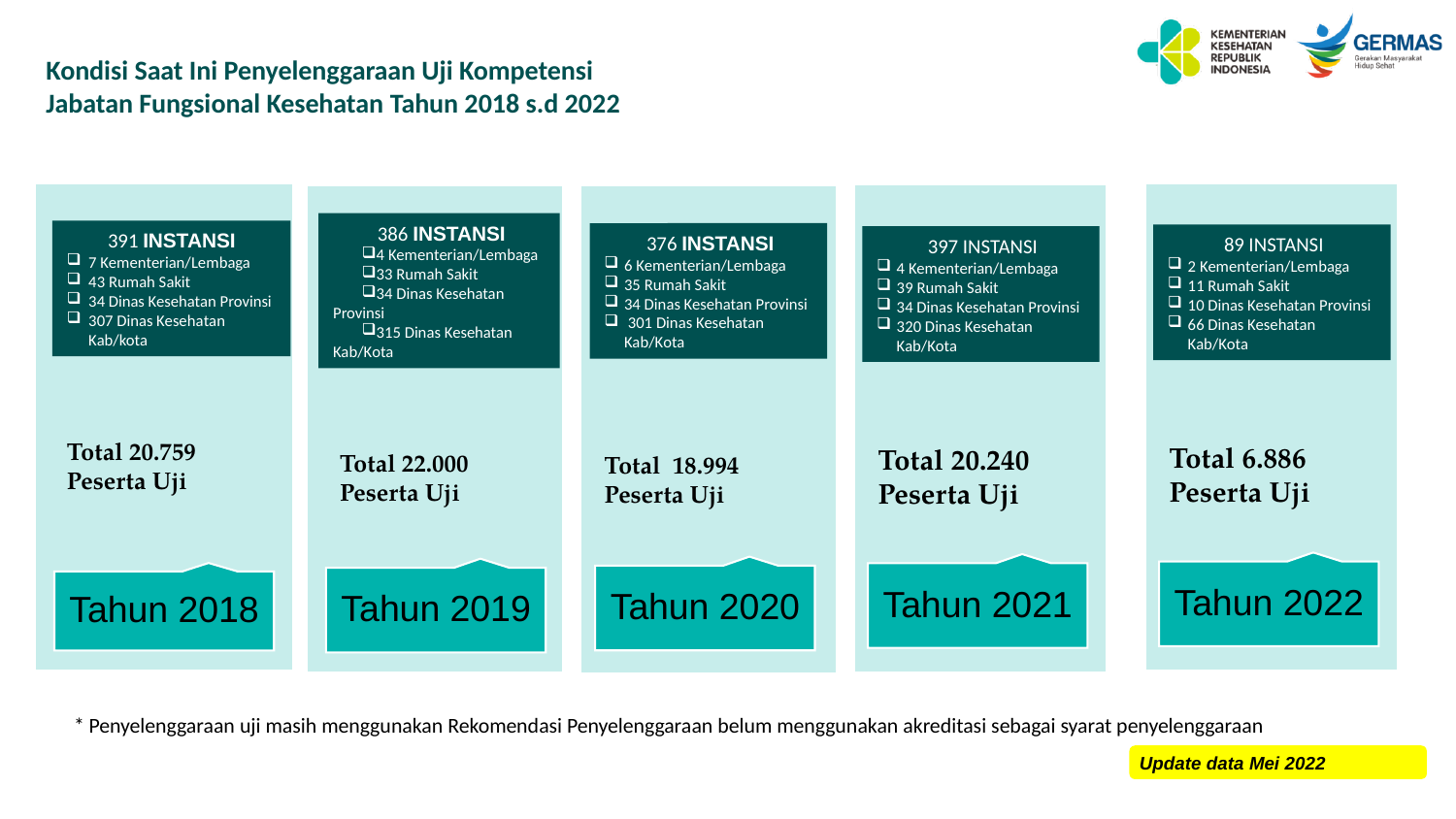

# Kondisi Saat Ini Penyelenggaraan Uji Kompetensi Jabatan Fungsional Kesehatan Tahun 2018 s.d 2022

391 INSTANSI
7 Kementerian/Lembaga
43 Rumah Sakit
34 Dinas Kesehatan Provinsi
307 Dinas Kesehatan Kab/kota
Total 20.759 Peserta Uji
Tahun 2018

 397 INSTANSI
4 Kementerian/Lembaga
39 Rumah Sakit
34 Dinas Kesehatan Provinsi
320 Dinas Kesehatan Kab/Kota
Total 20.240 Peserta Uji
Tahun 2021

 386 INSTANSI
4 Kementerian/Lembaga
33 Rumah Sakit
34 Dinas Kesehatan Provinsi
315 Dinas Kesehatan Kab/Kota
Total 22.000 Peserta Uji
Tahun 2019

 376 INSTANSI
6 Kementerian/Lembaga
35 Rumah Sakit
34 Dinas Kesehatan Provinsi
 301 Dinas Kesehatan Kab/Kota
Total  18.994 Peserta Uji
Tahun 2020

 89 INSTANSI
2 Kementerian/Lembaga
11 Rumah Sakit
10 Dinas Kesehatan Provinsi
66 Dinas Kesehatan Kab/Kota
Total 6.886 Peserta Uji
Tahun 2022
* Penyelenggaraan uji masih menggunakan Rekomendasi Penyelenggaraan belum menggunakan akreditasi sebagai syarat penyelenggaraan
Update data Mei 2022